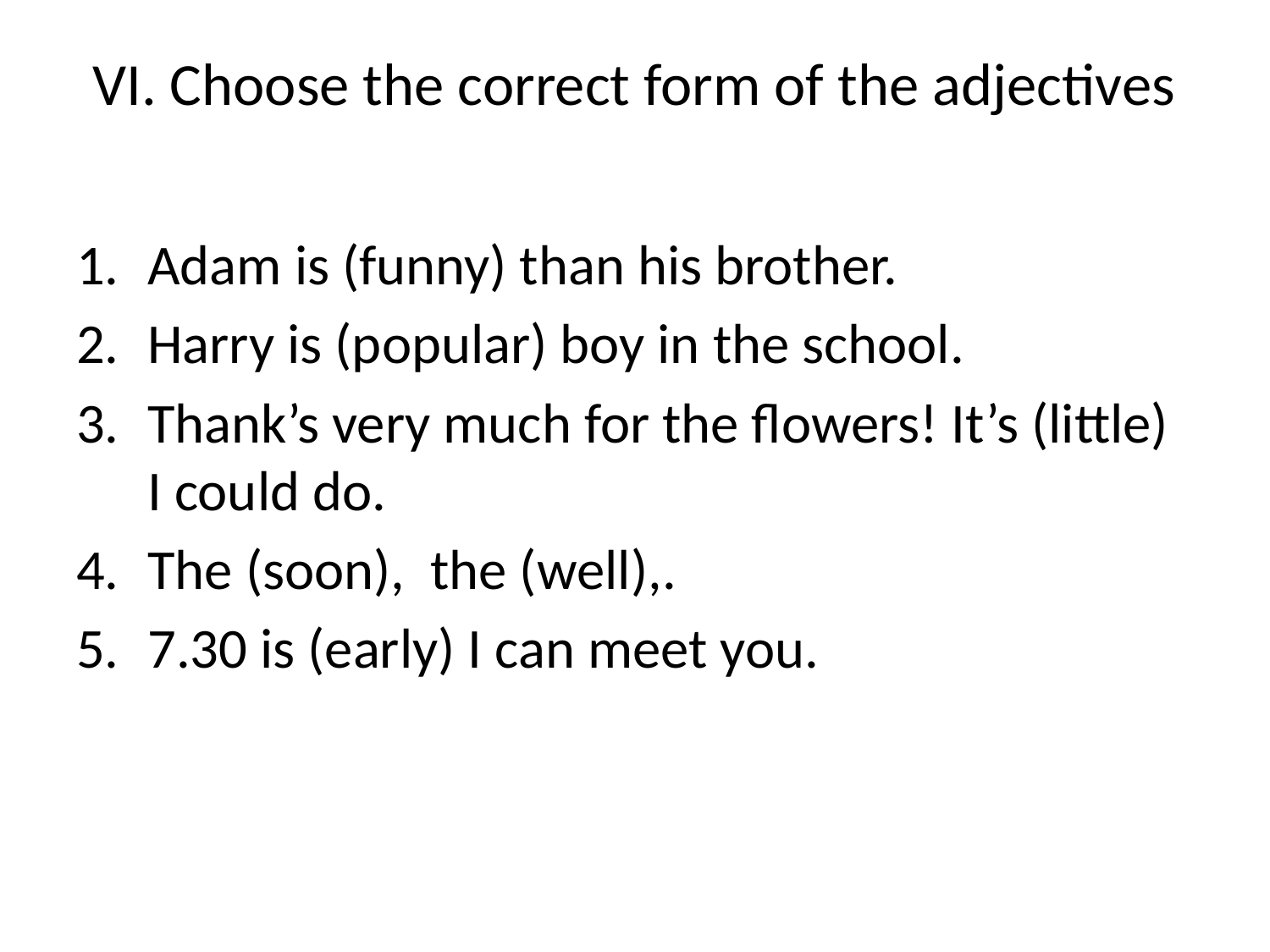

# VI. Choose the correct form of the adjectives
Adam is (funny) than his brother.
Harry is (popular) boy in the school.
Thank’s very much for the flowers! It’s (little) I could do.
The (soon),  the (well),.
7.30 is (early) I can meet you.